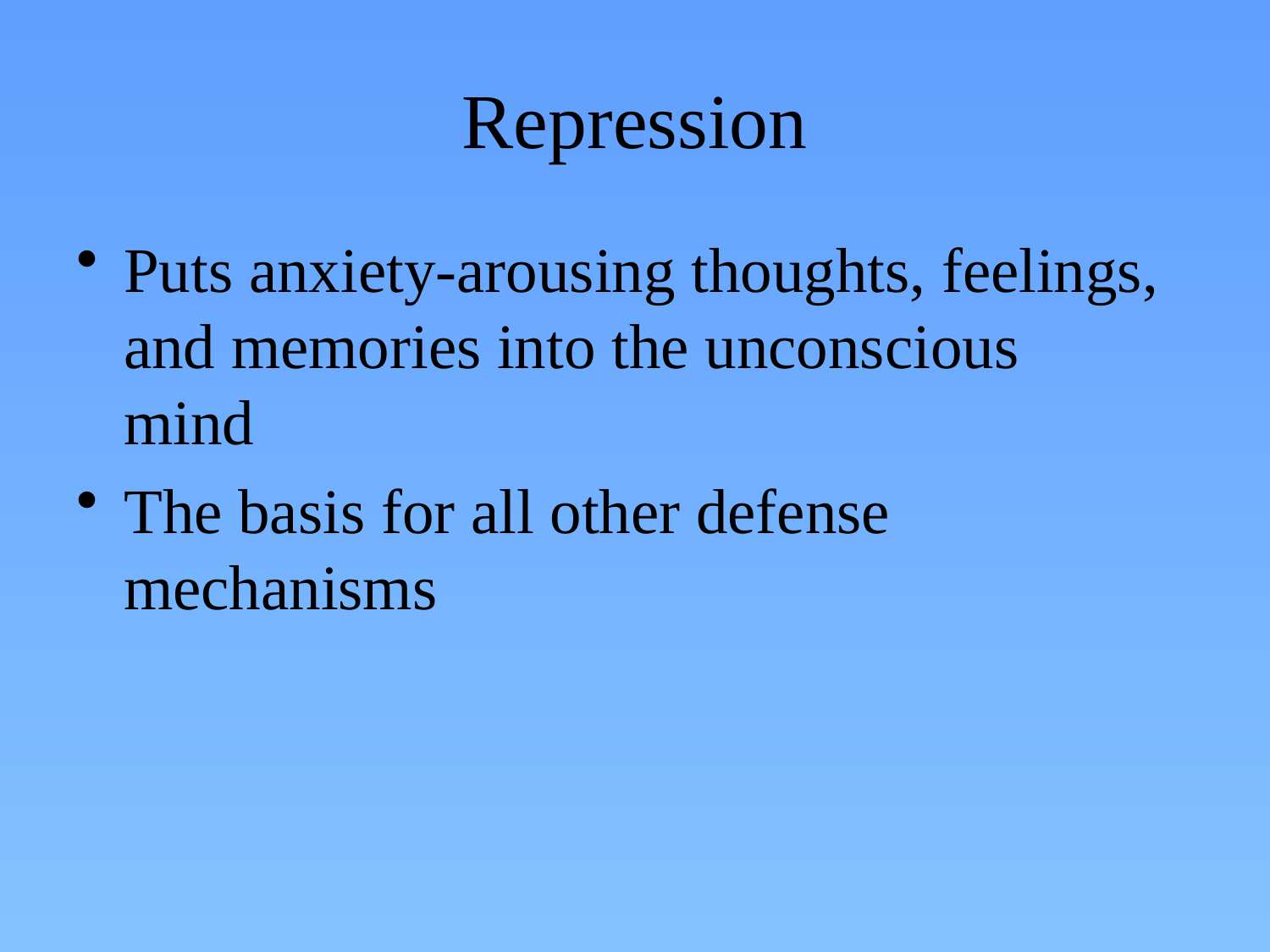

# Repression
Puts anxiety-arousing thoughts, feelings, and memories into the unconscious mind
The basis for all other defense mechanisms